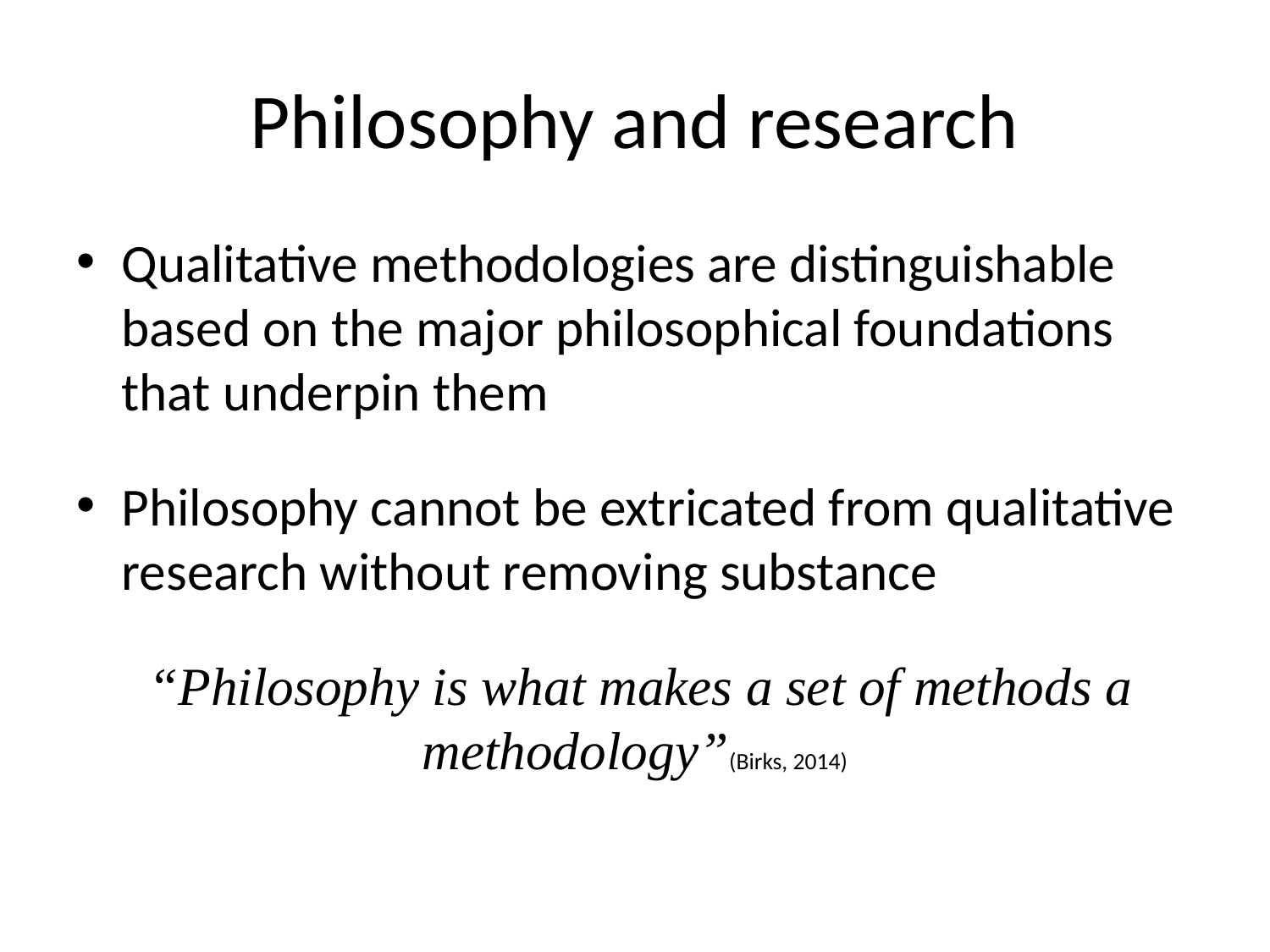

# Philosophy and research
Qualitative methodologies are distinguishable based on the major philosophical foundations that underpin them
Philosophy cannot be extricated from qualitative research without removing substance
 “Philosophy is what makes a set of methods a methodology”(Birks, 2014)